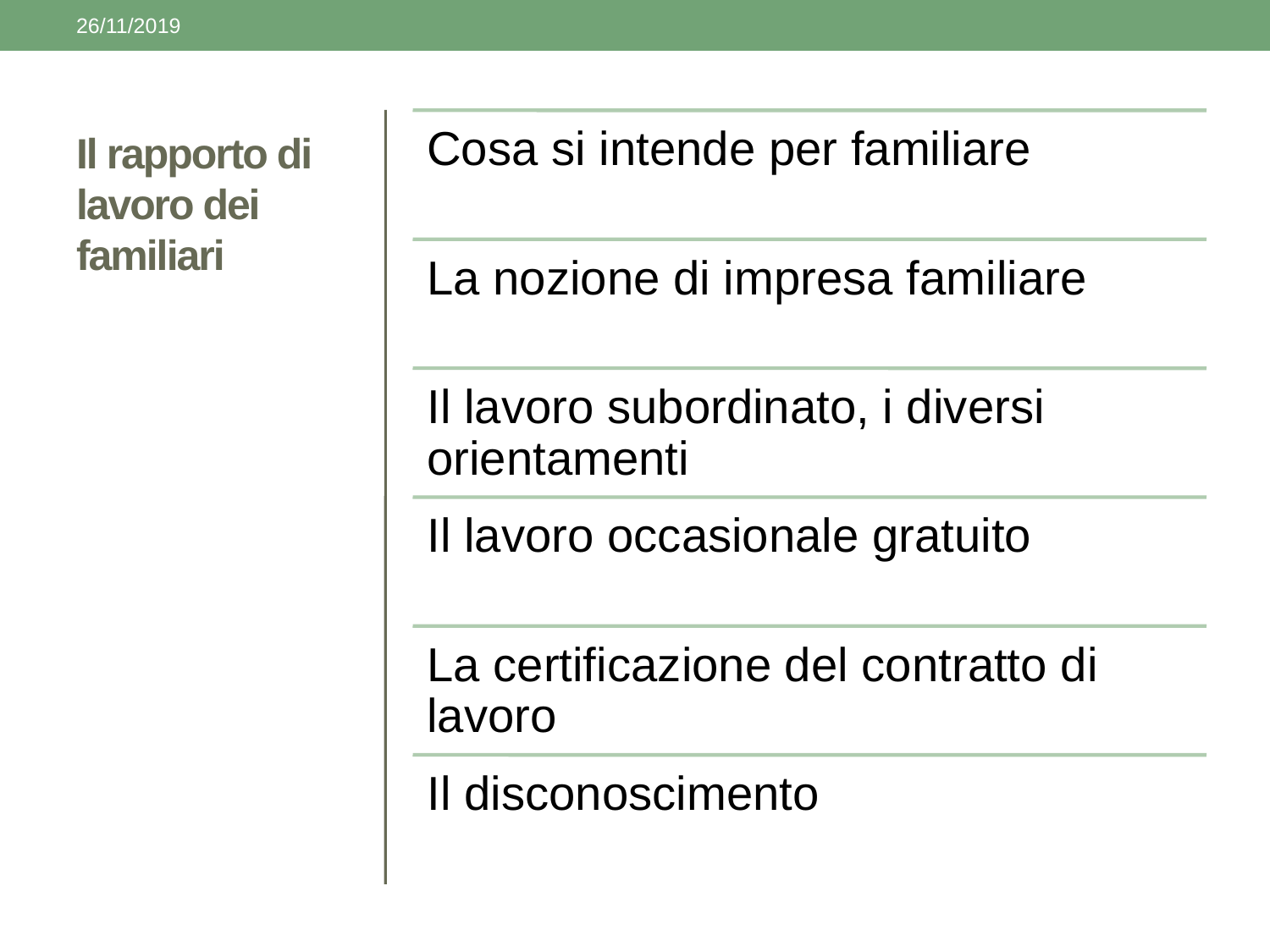

26/11/2019
# Il rapporto di lavoro dei familiari
Cosa si intende per familiare
La nozione di impresa familiare
Il lavoro subordinato, i diversi orientamenti
Il lavoro occasionale gratuito
La certificazione del contratto di lavoro
Il disconoscimento